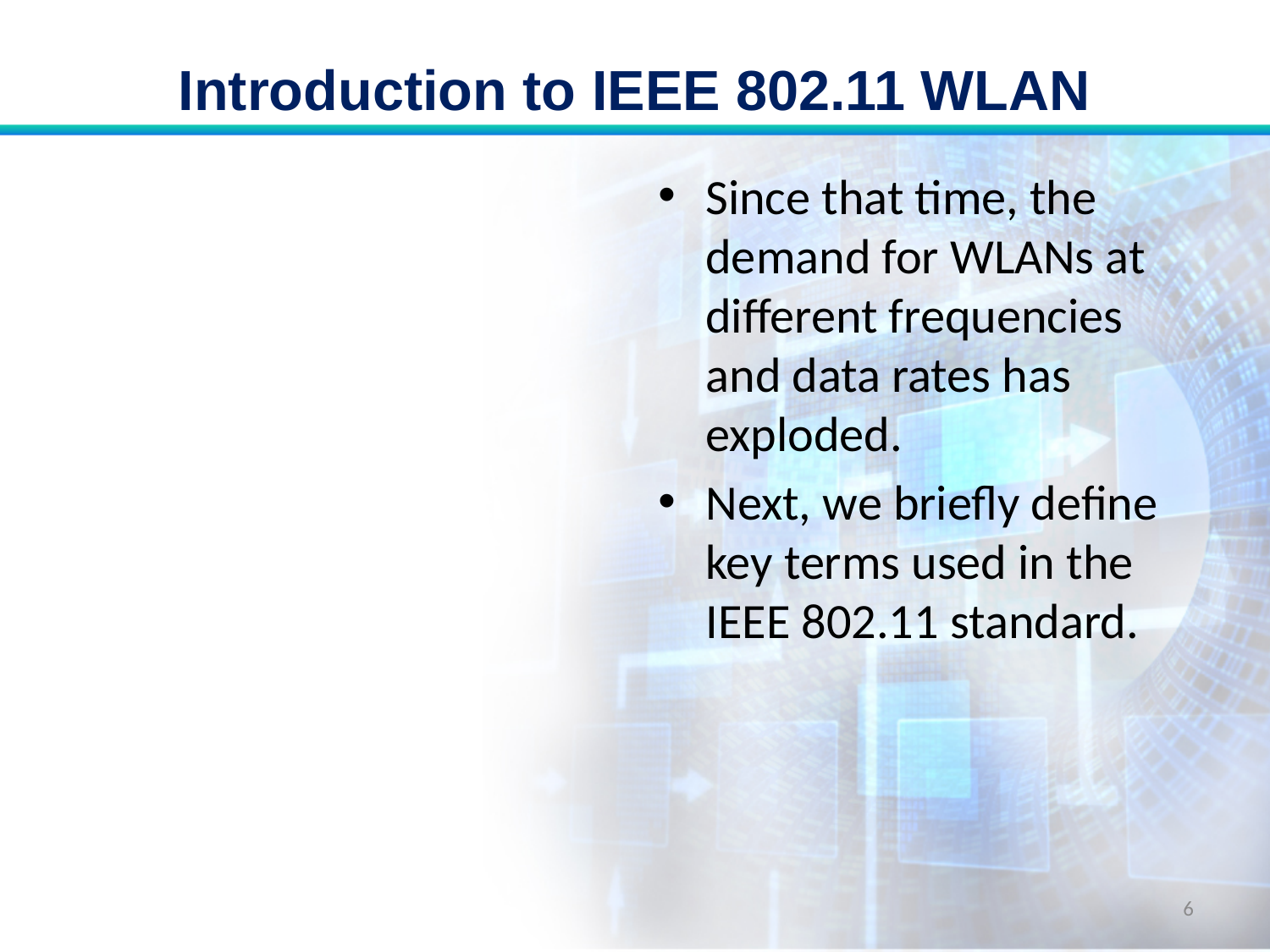

# Introduction to IEEE 802.11 WLAN
Since that time, the demand for WLANs at different frequencies and data rates has exploded.
Next, we briefly define key terms used in the IEEE 802.11 standard.
6